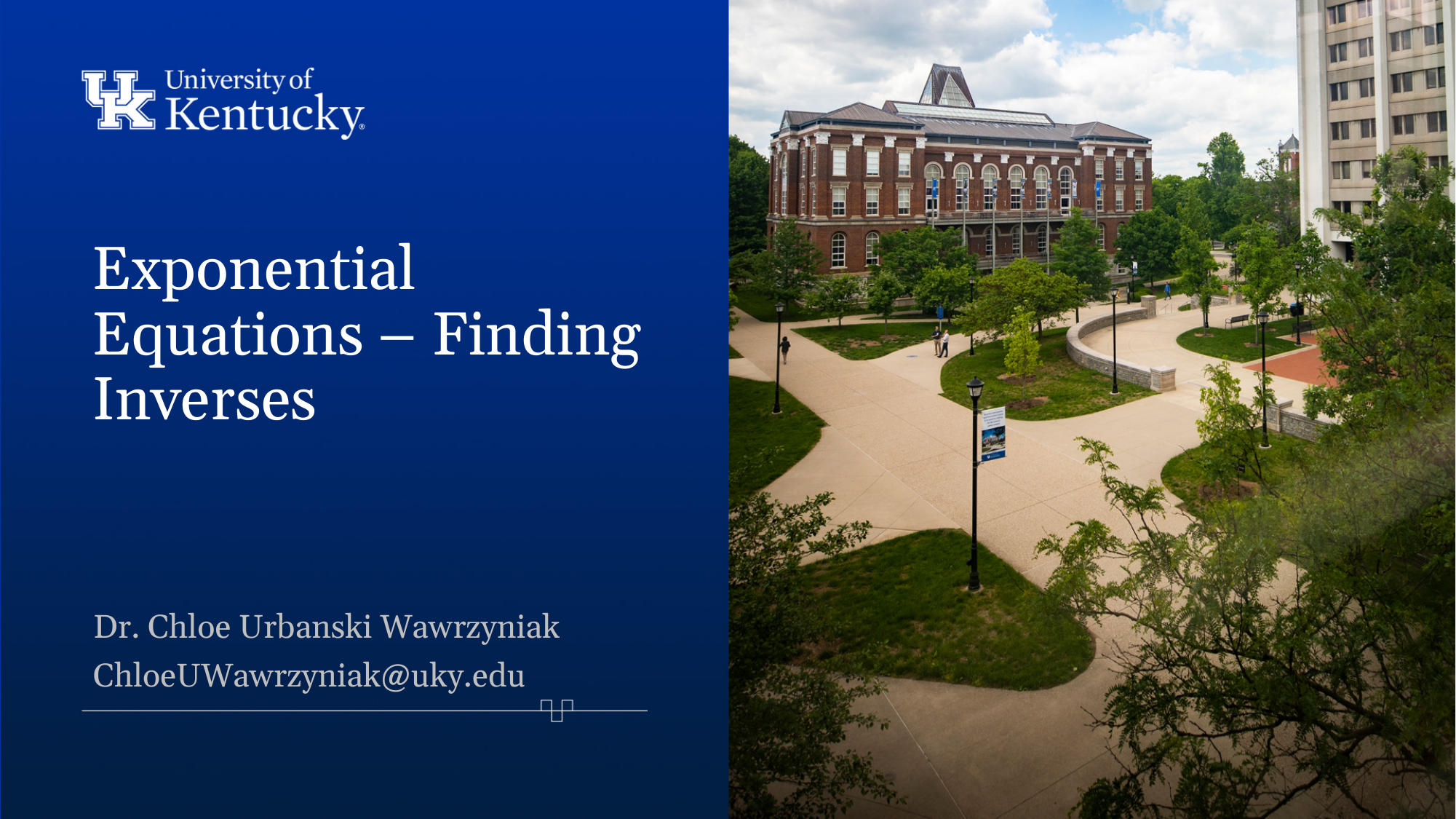

# Exponential Equations – Finding Inverses
Dr. Chloe Urbanski Wawrzyniak
ChloeUWawrzyniak@uky.edu